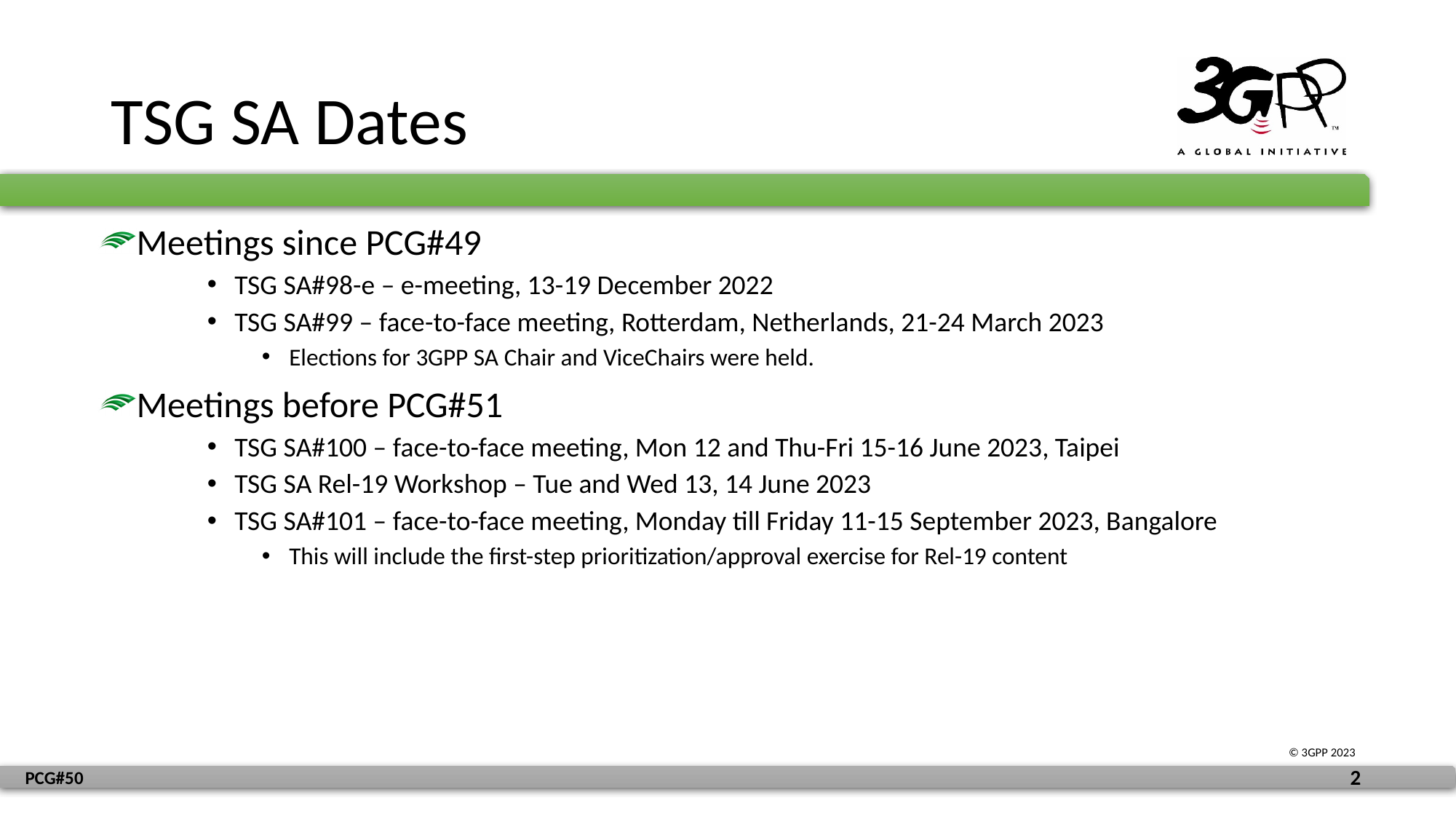

# TSG SA Dates
Meetings since PCG#49
TSG SA#98-e – e-meeting, 13-19 December 2022
TSG SA#99 – face-to-face meeting, Rotterdam, Netherlands, 21-24 March 2023
Elections for 3GPP SA Chair and ViceChairs were held.
Meetings before PCG#51
TSG SA#100 – face-to-face meeting, Mon 12 and Thu-Fri 15-16 June 2023, Taipei
TSG SA Rel-19 Workshop – Tue and Wed 13, 14 June 2023
TSG SA#101 – face-to-face meeting, Monday till Friday 11-15 September 2023, Bangalore
This will include the first-step prioritization/approval exercise for Rel-19 content